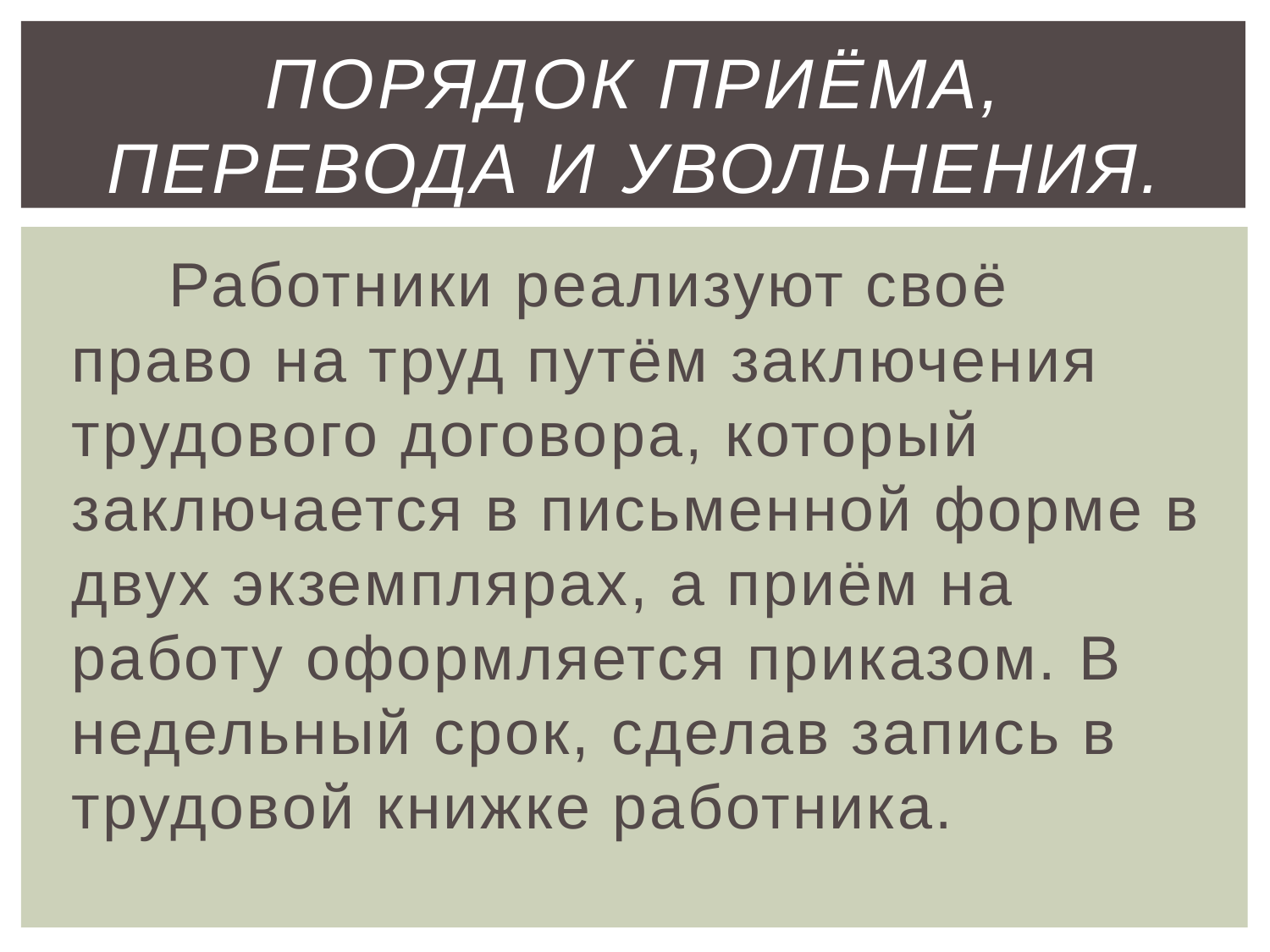

# Порядок приёма, перевода и увольнения.
        Работники реализуют своё право на труд путём заключения трудового договора, который заключается в письменной форме в двух экземплярах, а приём на работу оформляется приказом. В недельный срок, сделав запись в трудовой книжке работника.